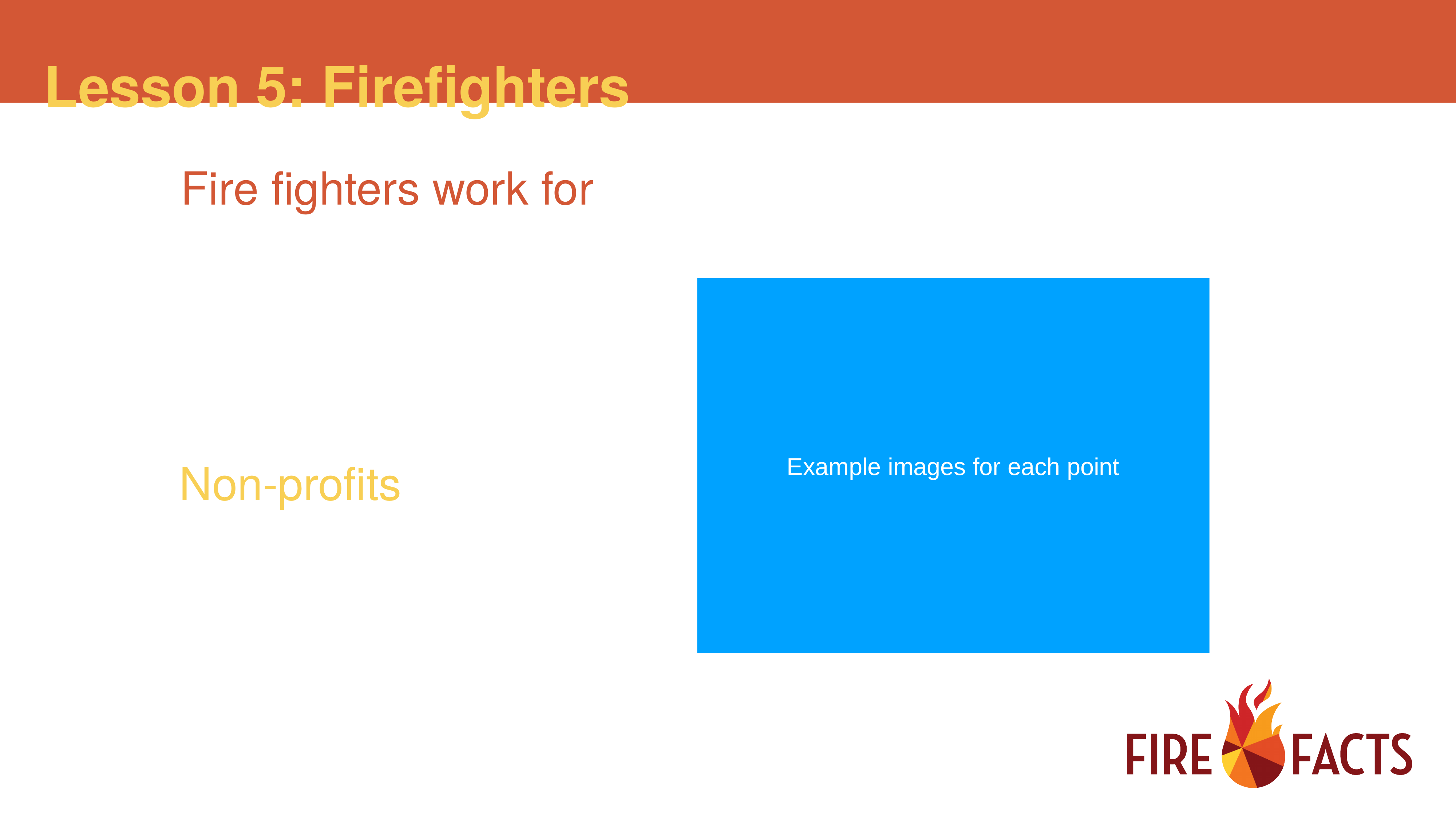

Fire fighters work for
 Non-profits
Example images for each point